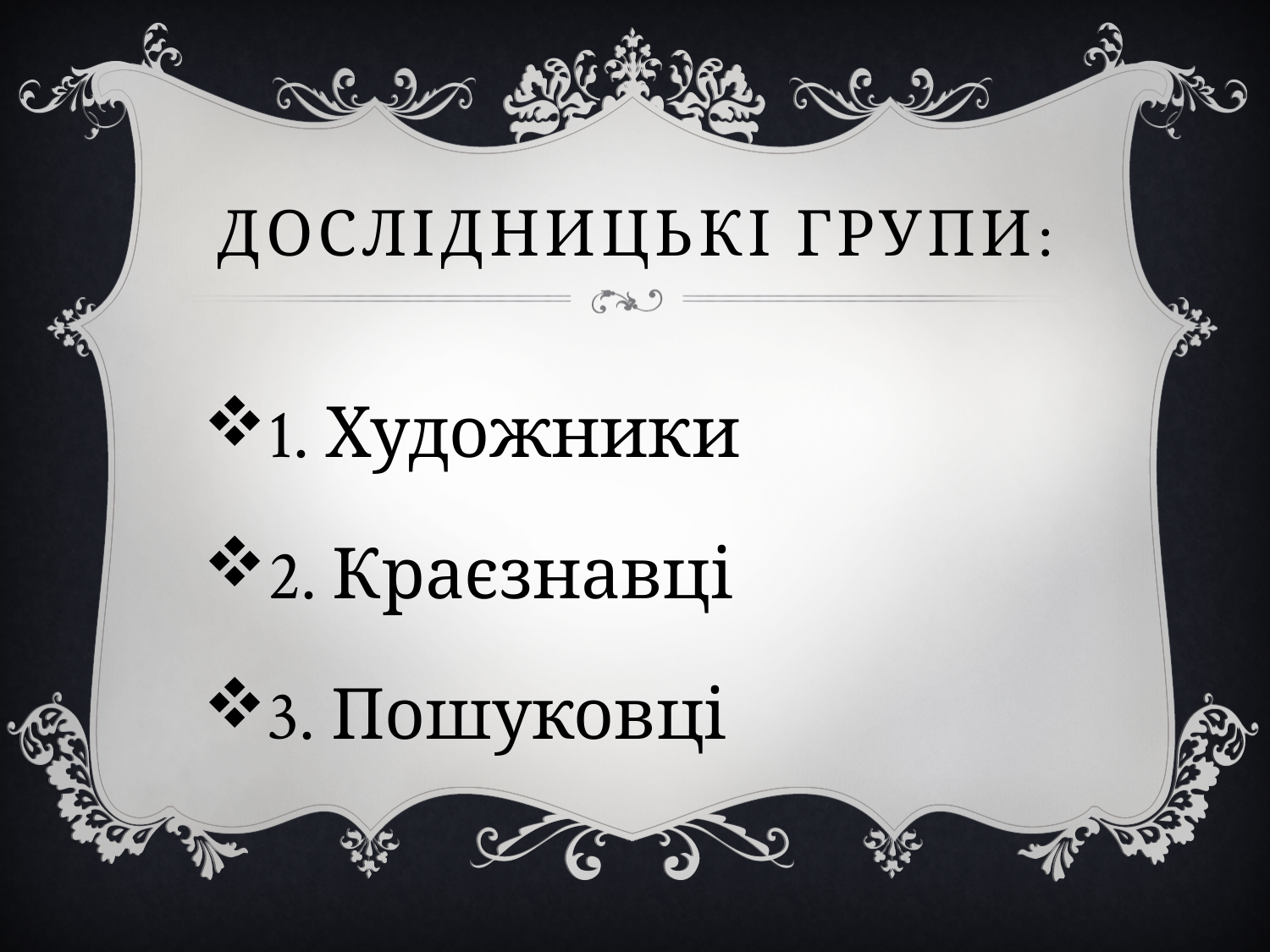

# Дослідницькі групи:
1. Художники
2. Краєзнавці
3. Пошуковці